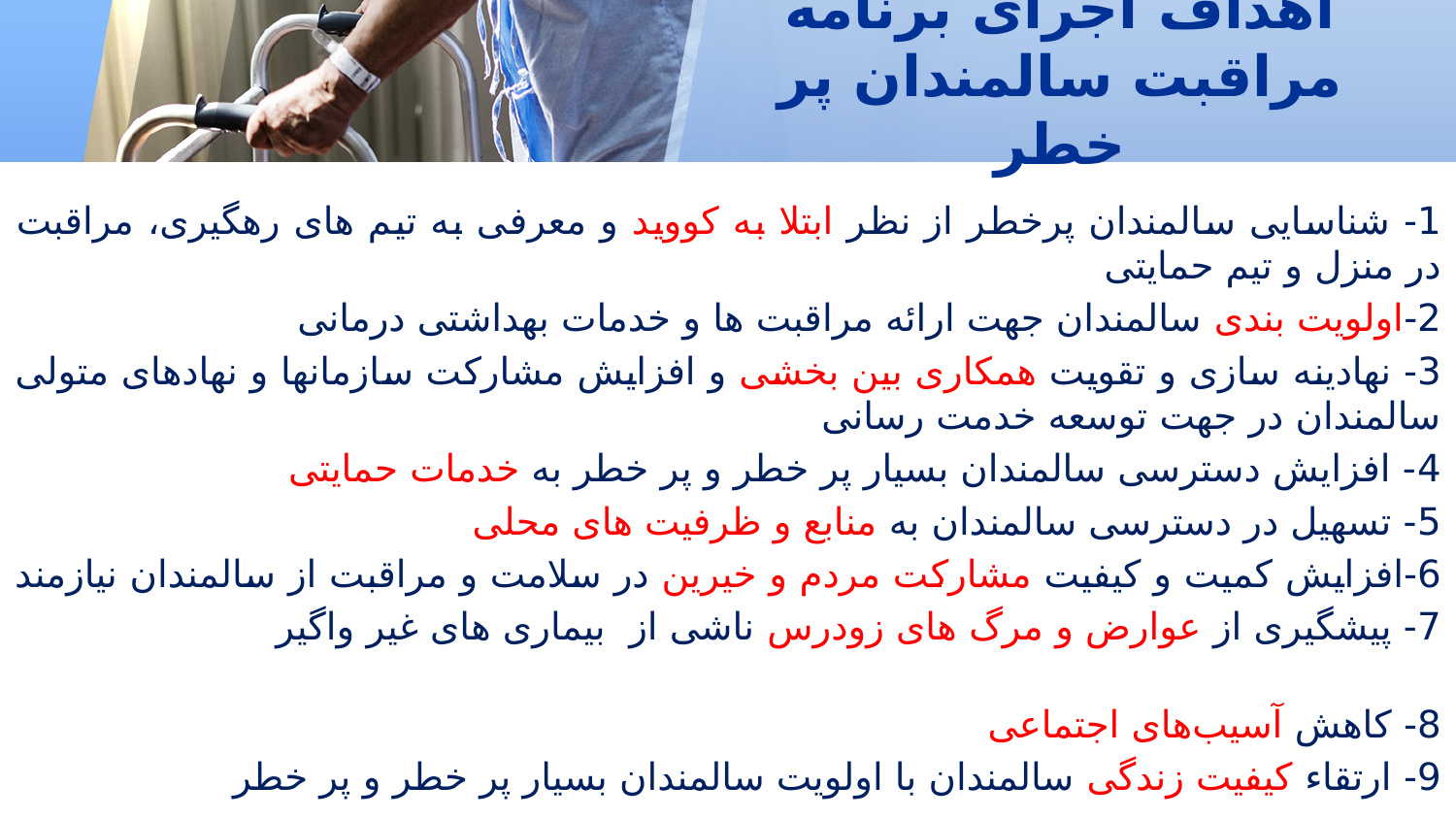

# اهداف اجرای برنامه مراقبت سالمندان پر خطر
1- شناسایی سالمندان پرخطر از نظر ابتلا به کووید و معرفی به تیم های رهگیری، مراقبت در منزل و تیم حمایتی
2-اولویت بندی سالمندان جهت ارائه مراقبت ها و خدمات بهداشتی درمانی
3- نهادینه سازی و تقویت همکاری بین بخشی و افزایش مشارکت سازمانها و نهادهای متولی سالمندان در جهت توسعه خدمت رسانی
4- افزایش دسترسی سالمندان بسیار پر خطر و پر خطر به خدمات حمایتی
5- تسهیل در دسترسی سالمندان به منابع و ظرفیت های محلی
6-افزایش كميت و كيفيت مشاركت مردم و خیرین در سلامت و مراقبت از سالمندان نیازمند
7- پیشگیری از عوارض و مرگ های زودرس ناشی از  بیماری های غیر واگیر
8- کاهش آسیب‌های اجتماعی
9- ارتقاء کیفیت زندگی سالمندان با اولویت سالمندان بسیار پر خطر و پر خطر